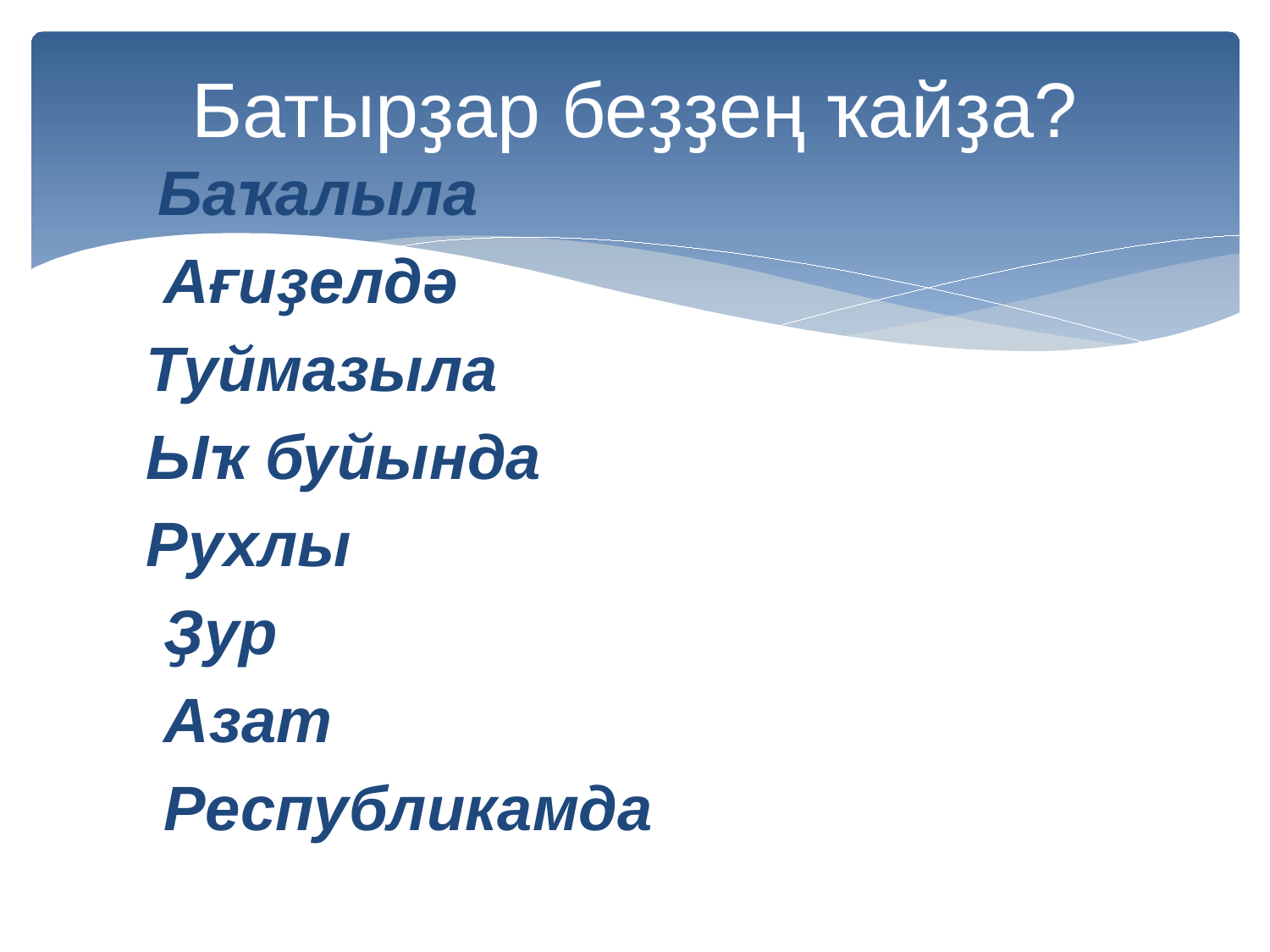

# Батырҙар беҙҙең ҡайҙа?
     Баҡалыла
     Ағиҙелдә
    Туймазыла
    Ыҡ буйында
    Рухлы
     Ҙур
     Азат
     Республикамда